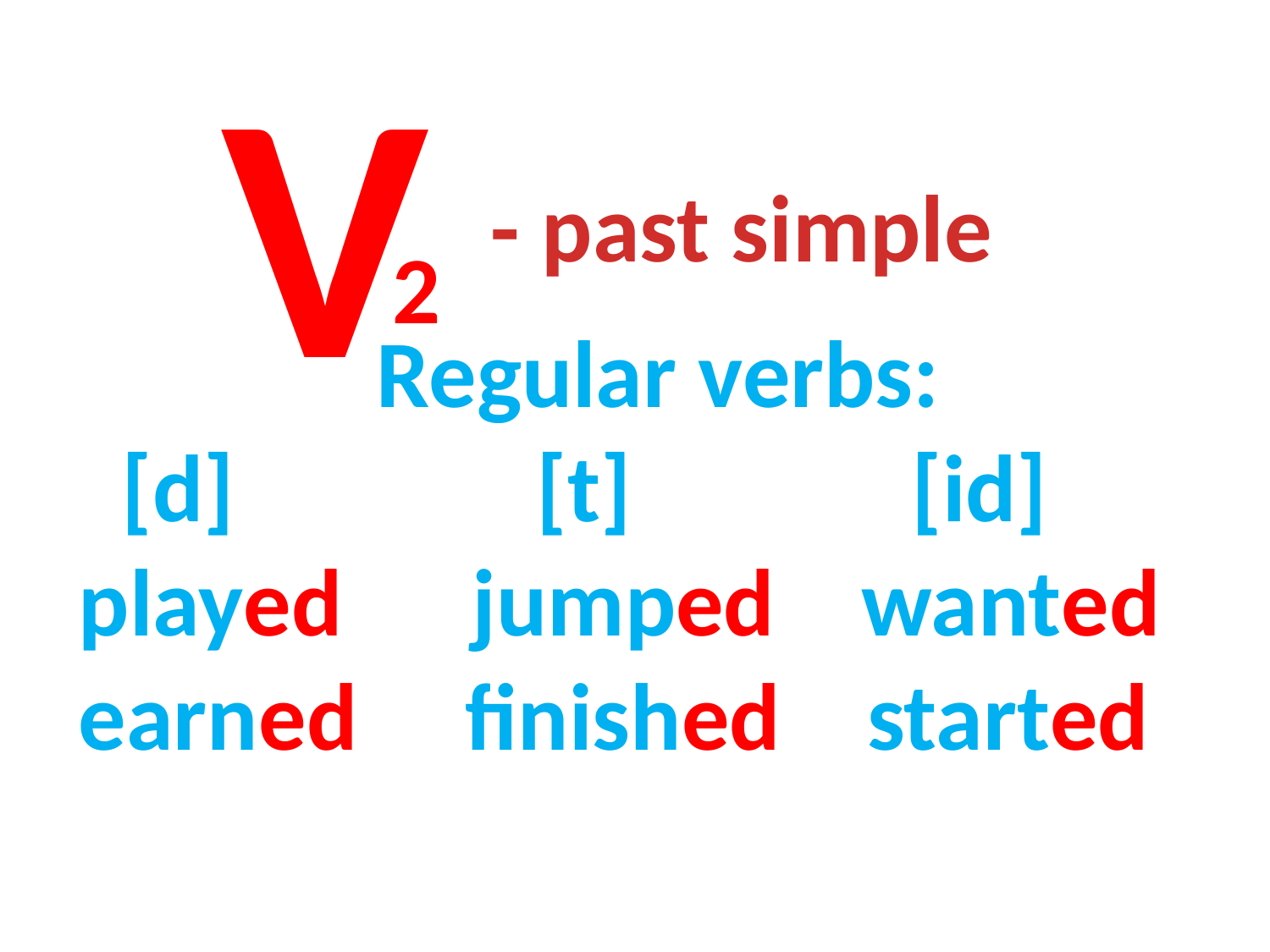

V
- past simple
2
Regular verbs:
     [d]              [t]             [id]
   played      jumped    wanted
   earned     finished    started